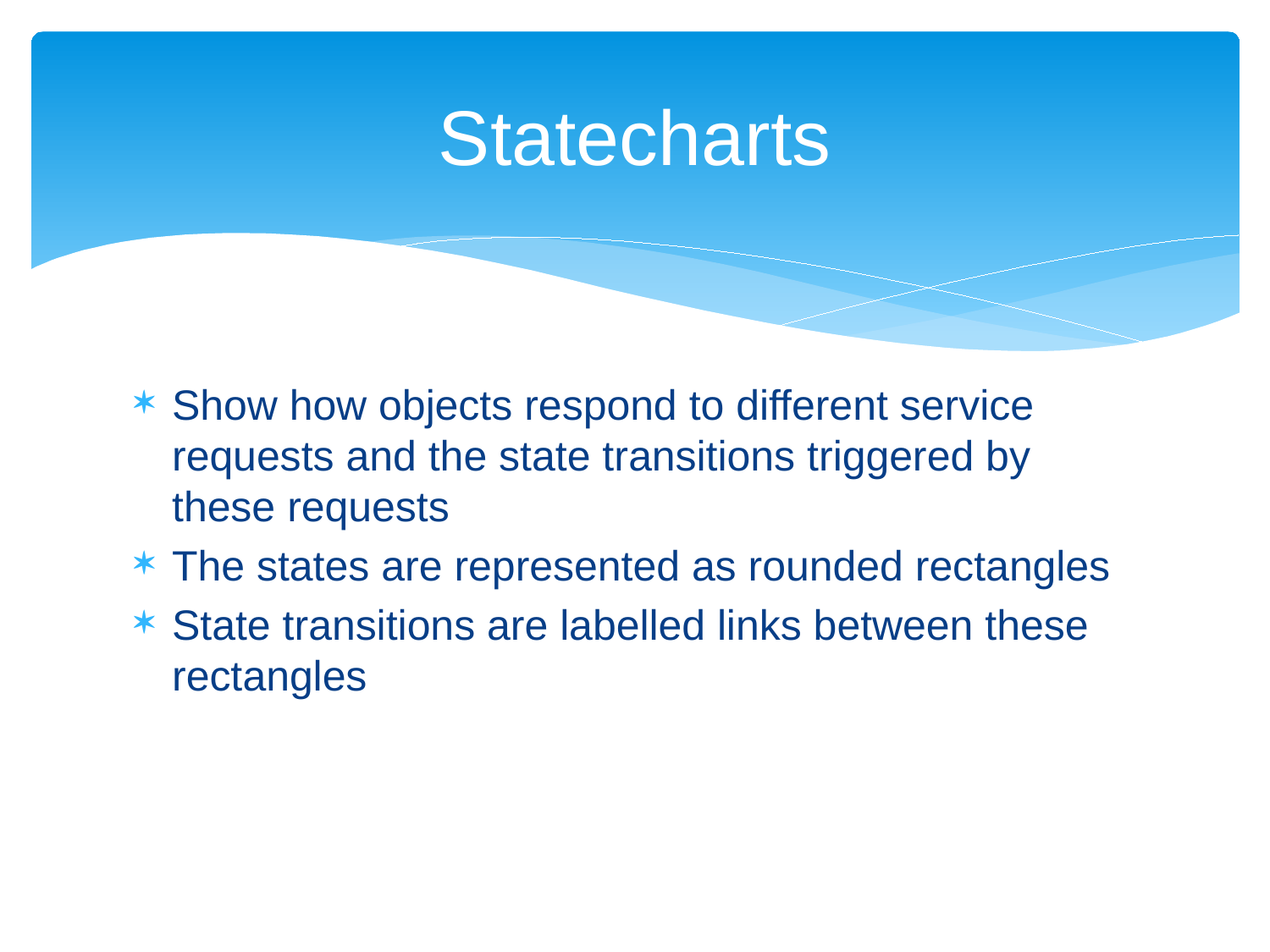

# Statecharts
Show how objects respond to different service requests and the state transitions triggered by these requests
The states are represented as rounded rectangles
State transitions are labelled links between these rectangles